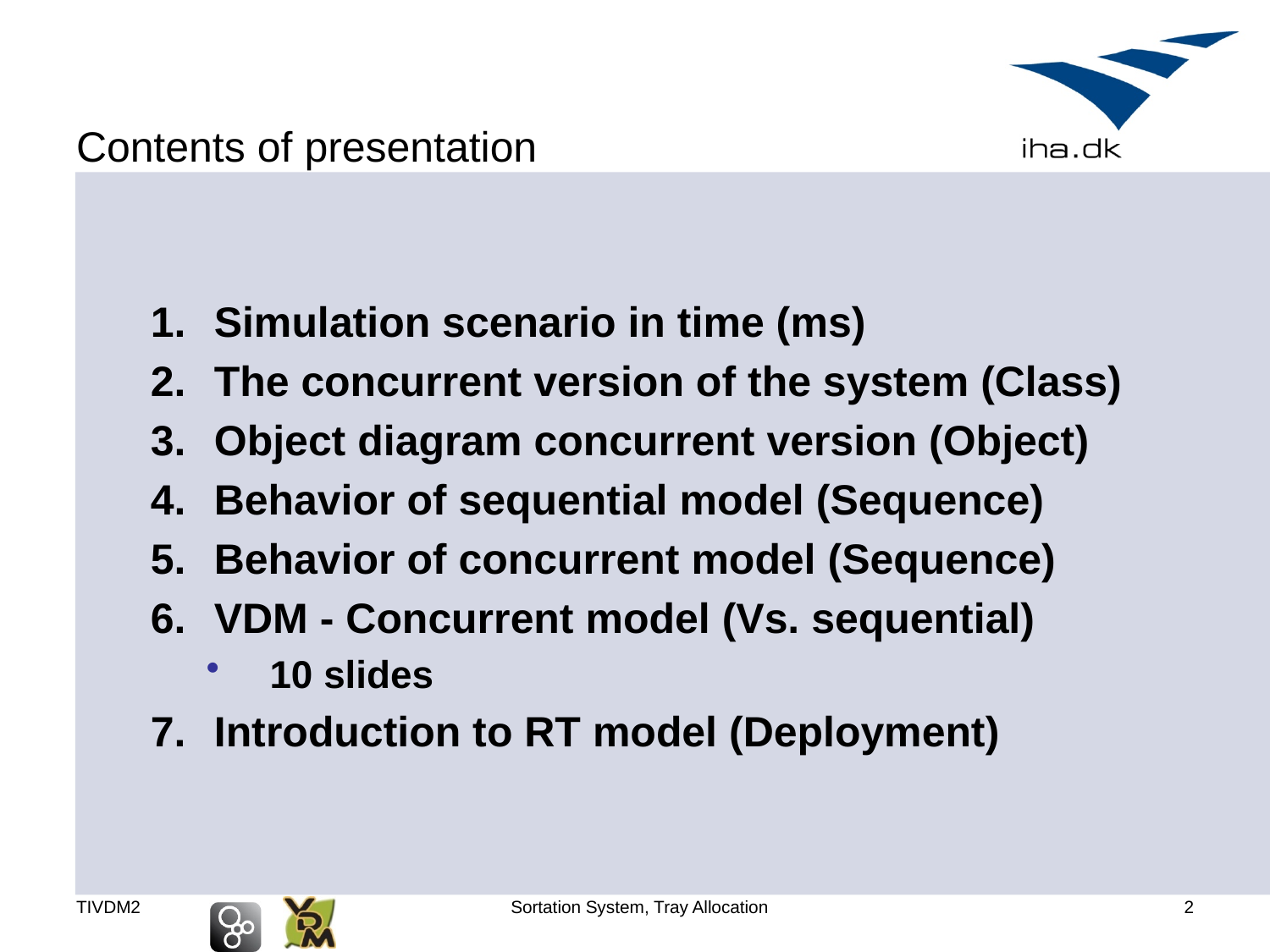

# Contents of presentation
Simulation scenario in time (ms)
The concurrent version of the system (Class)
Object diagram concurrent version (Object)
Behavior of sequential model (Sequence)
Behavior of concurrent model (Sequence)
VDM - Concurrent model (Vs. sequential)
10 slides
Introduction to RT model (Deployment)

TIVDM2
Sortation System, Tray Allocation
2